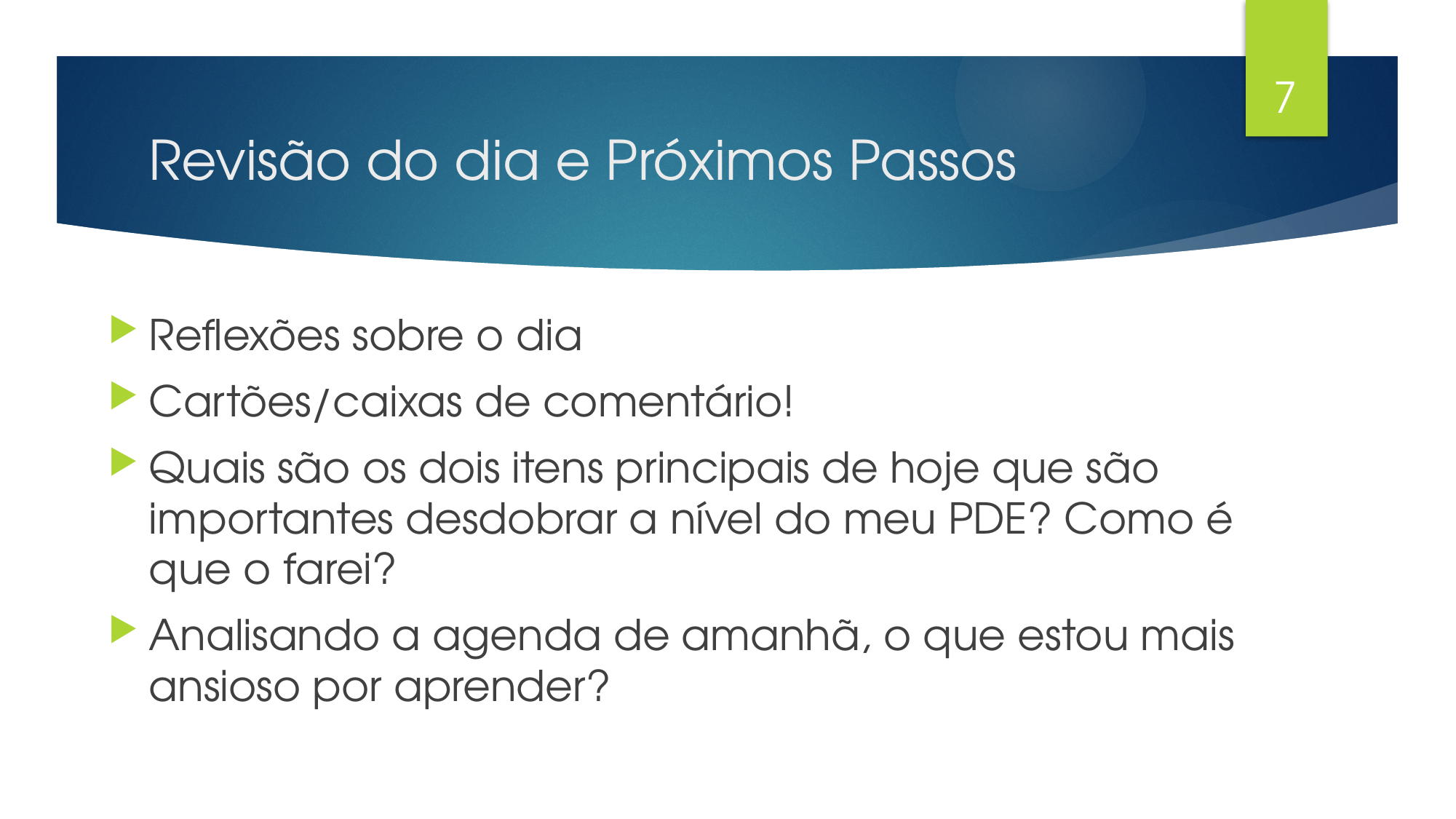

7
# Revisão do dia e Próximos Passos
Reflexões sobre o dia
Cartões/caixas de comentário!
Quais são os dois itens principais de hoje que são importantes desdobrar a nível do meu PDE? Como é que o farei?
Analisando a agenda de amanhã, o que estou mais ansioso por aprender?